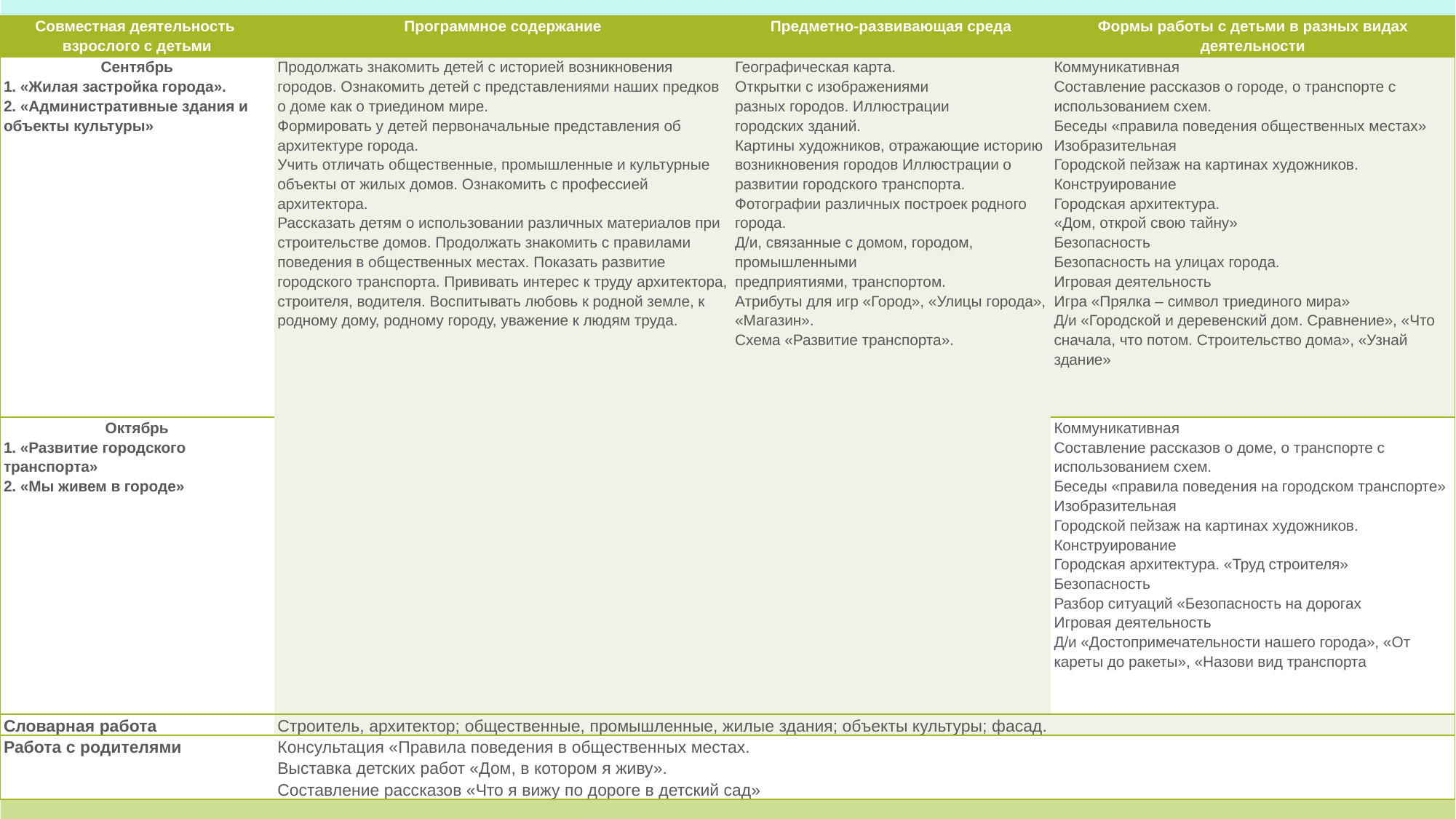

| Совместная деятельность взрослого с детьми | Программное содержание | Предметно-развивающая среда | Формы работы с детьми в разных видах деятельности |
| --- | --- | --- | --- |
| Сентябрь 1. «Жилая застройка города». 2. «Административные здания и объекты культуры» | Продолжать знакомить детей с историей возникновения городов. Ознакомить детей с представлениями наших предков о доме как о триедином мире. Формировать у детей первоначальные представления об архитектуре города. Учить отличать общественные, промышленные и культурные объекты от жилых домов. Ознакомить с профессией архитектора. Рассказать детям о использовании различных материалов при строительстве домов. Продолжать знакомить с правилами поведения в общественных местах. Показать развитие городского транспорта. Прививать интерес к труду архитектора, строителя, водителя. Воспитывать любовь к родной земле, к родному дому, родному городу, уважение к людям труда. | Географическая карта. Открытки с изображениями разных городов. Иллюстрации городских зданий. Картины художников, отражающие историю возникновения городов Иллюстрации о развитии городского транспорта. Фотографии различных построек родного города. Д/и, связанные с домом, городом, промышленными предприятиями, транспортом. Атрибуты для игр «Город», «Улицы города», «Магазин». Схема «Развитие транспорта». | Коммуникативная Составление рассказов о городе, о транспорте с использованием схем. Беседы «правила поведения общественных местах» Изобразительная Городской пейзаж на картинах художников. Конструирование Городская архитектура. «Дом, открой свою тайну» Безопасность Безопасность на улицах города. Игровая деятельность Игра «Прялка – символ триединого мира» Д/и «Городской и деревенский дом. Сравнение», «Что сначала, что потом. Строительство дома», «Узнай здание» |
| Октябрь 1. «Развитие городского транспорта» 2. «Мы живем в городе» |  |  | Коммуникативная Составление рассказов о доме, о транспорте с использованием схем. Беседы «правила поведения на городском транспорте» Изобразительная Городской пейзаж на картинах художников. Конструирование Городская архитектура. «Труд строителя» Безопасность Разбор ситуаций «Безопасность на дорогах Игровая деятельность Д/и «Достопримечательности нашего города», «От кареты до ракеты», «Назови вид транспорта |
| Словарная работа | Строитель, архитектор; общественные, промышленные, жилые здания; объекты культуры; фасад. |  |  |
| Работа с родителями | Консультация «Правила поведения в общественных местах. Выставка детских работ «Дом, в котором я живу». Составление рассказов «Что я вижу по дороге в детский сад» |  |  |